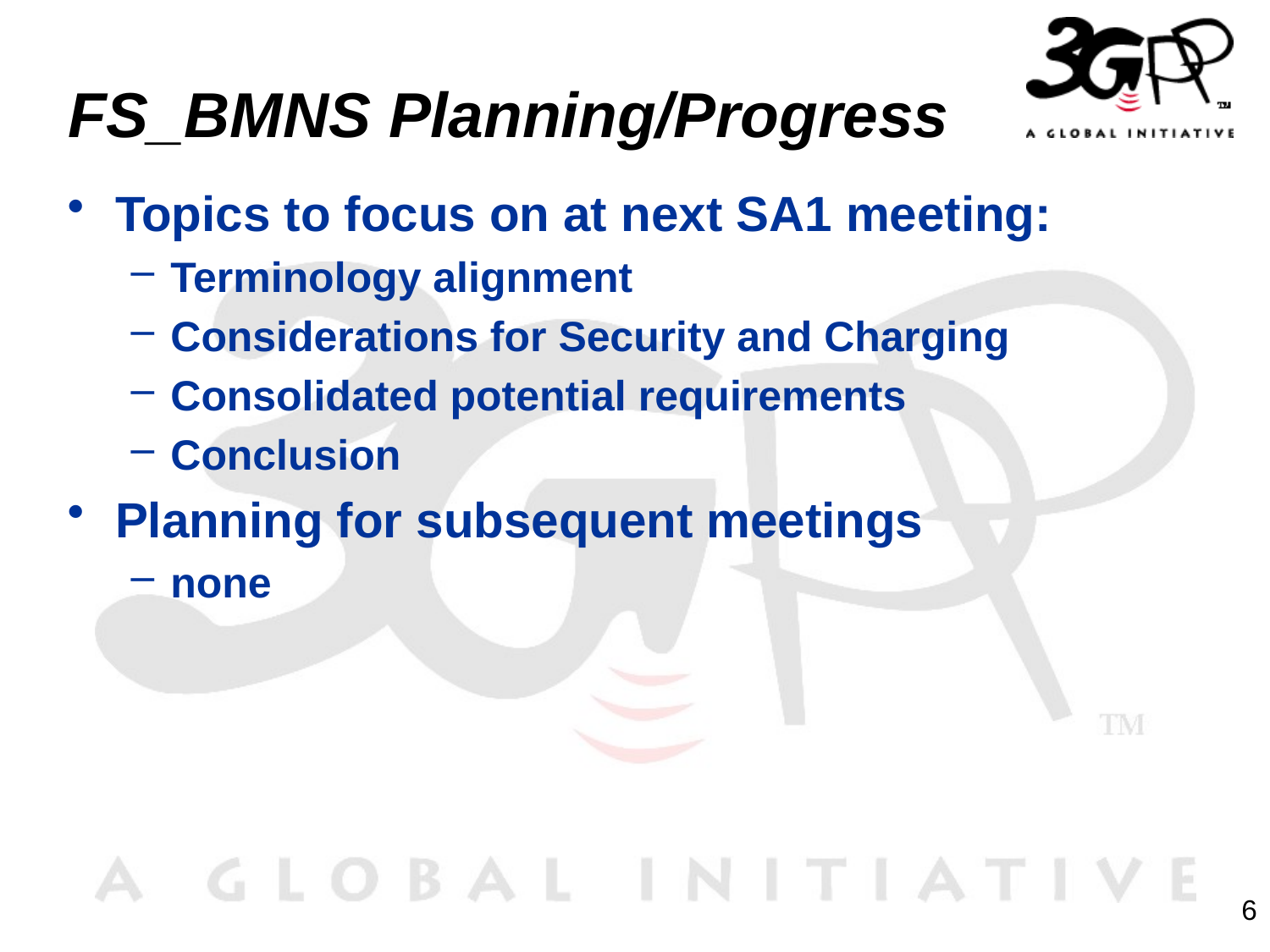

# FS_BMNS Planning/Progress
Topics to focus on at next SA1 meeting:
Terminology alignment
Considerations for Security and Charging
Consolidated potential requirements
Conclusion
Planning for subsequent meetings
none
6